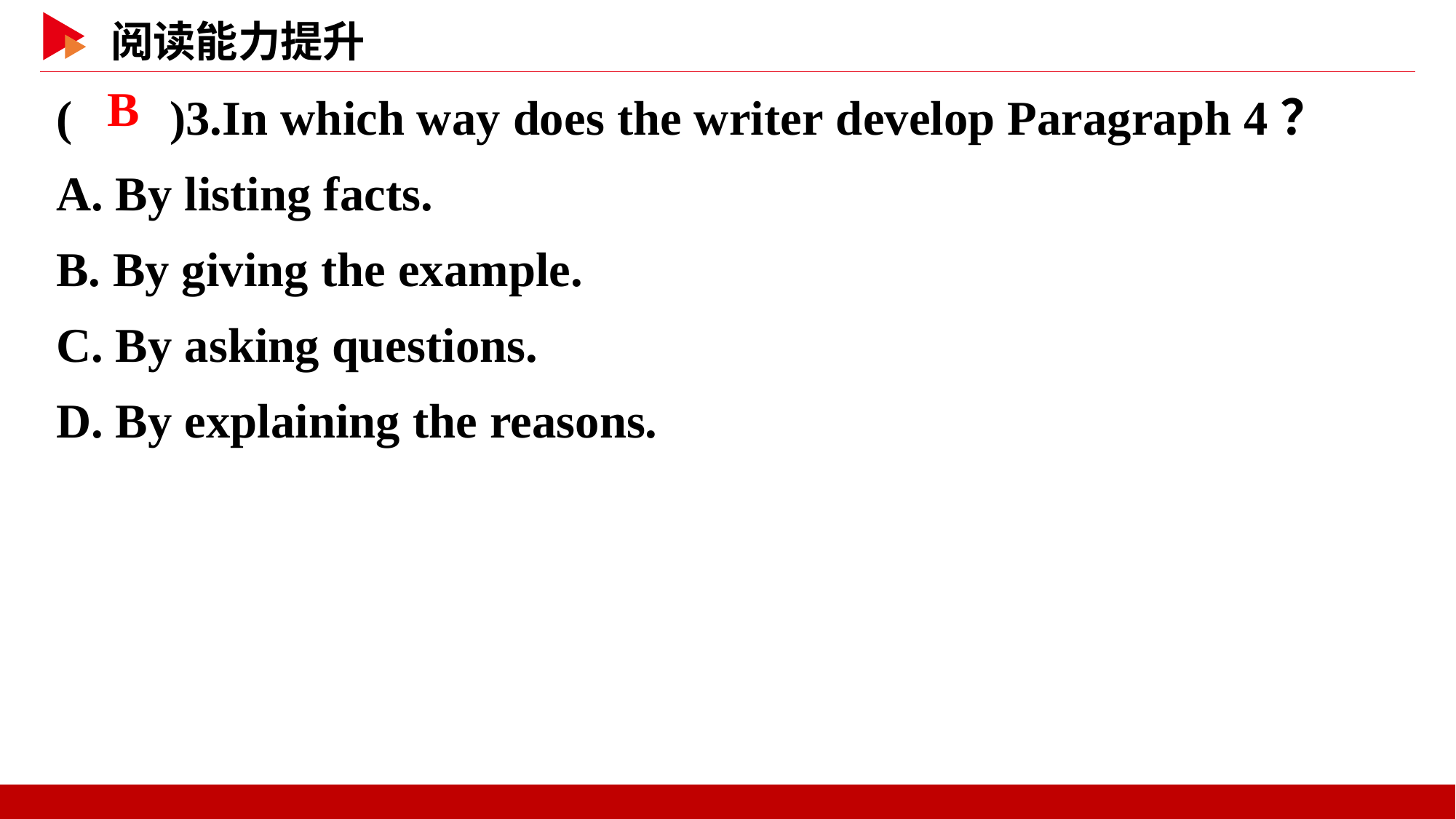

(        )3.In which way does the writer develop Paragraph 4？
A. By listing facts.
B. By giving the example.
C. By asking questions.
D. By explaining the reasons.
   B